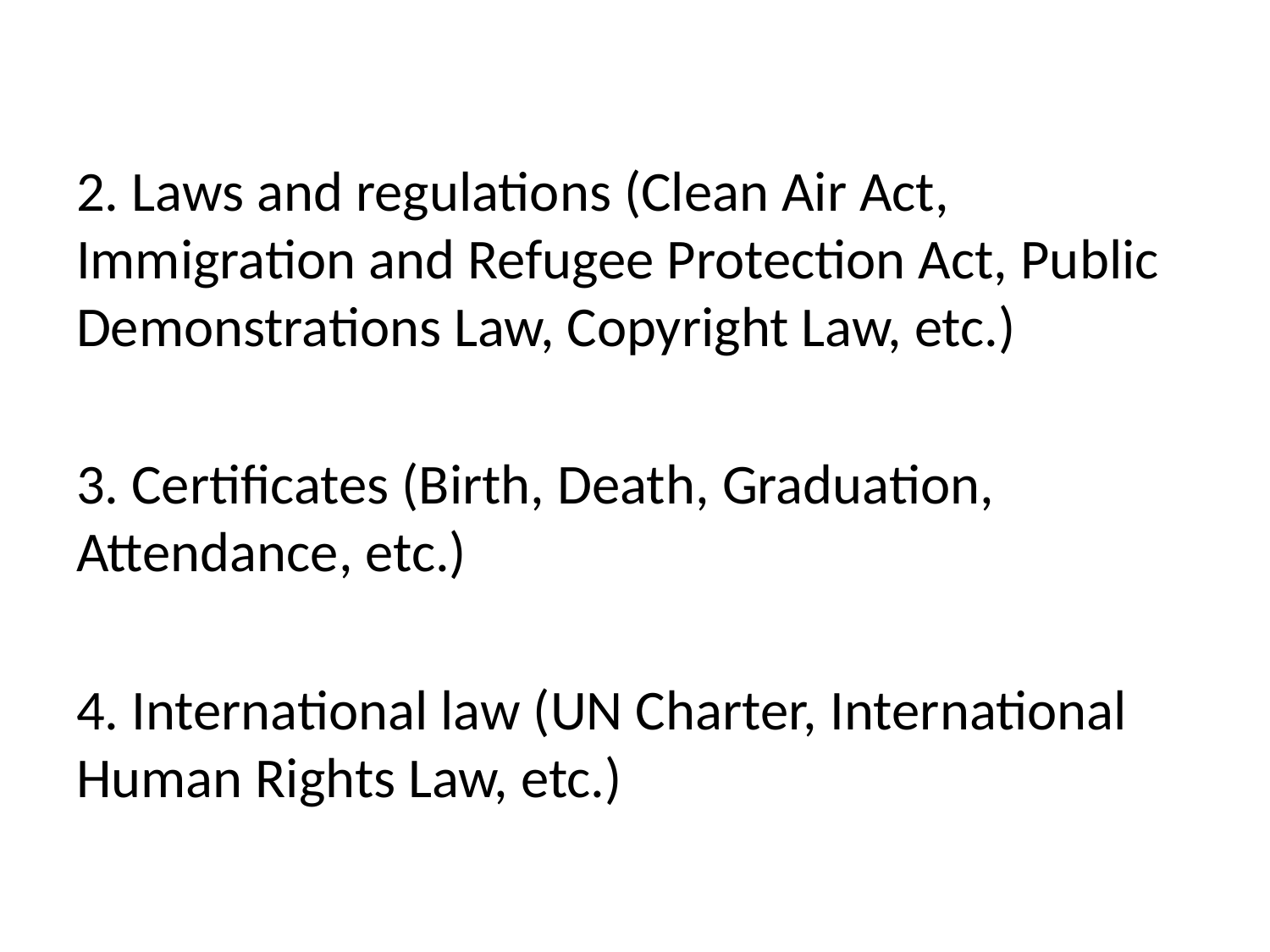

#
2. Laws and regulations (Clean Air Act, Immigration and Refugee Protection Act, Public Demonstrations Law, Copyright Law, etc.)

3. Certificates (Birth, Death, Graduation, Attendance, etc.)

4. International law (UN Charter, International Human Rights Law, etc.)